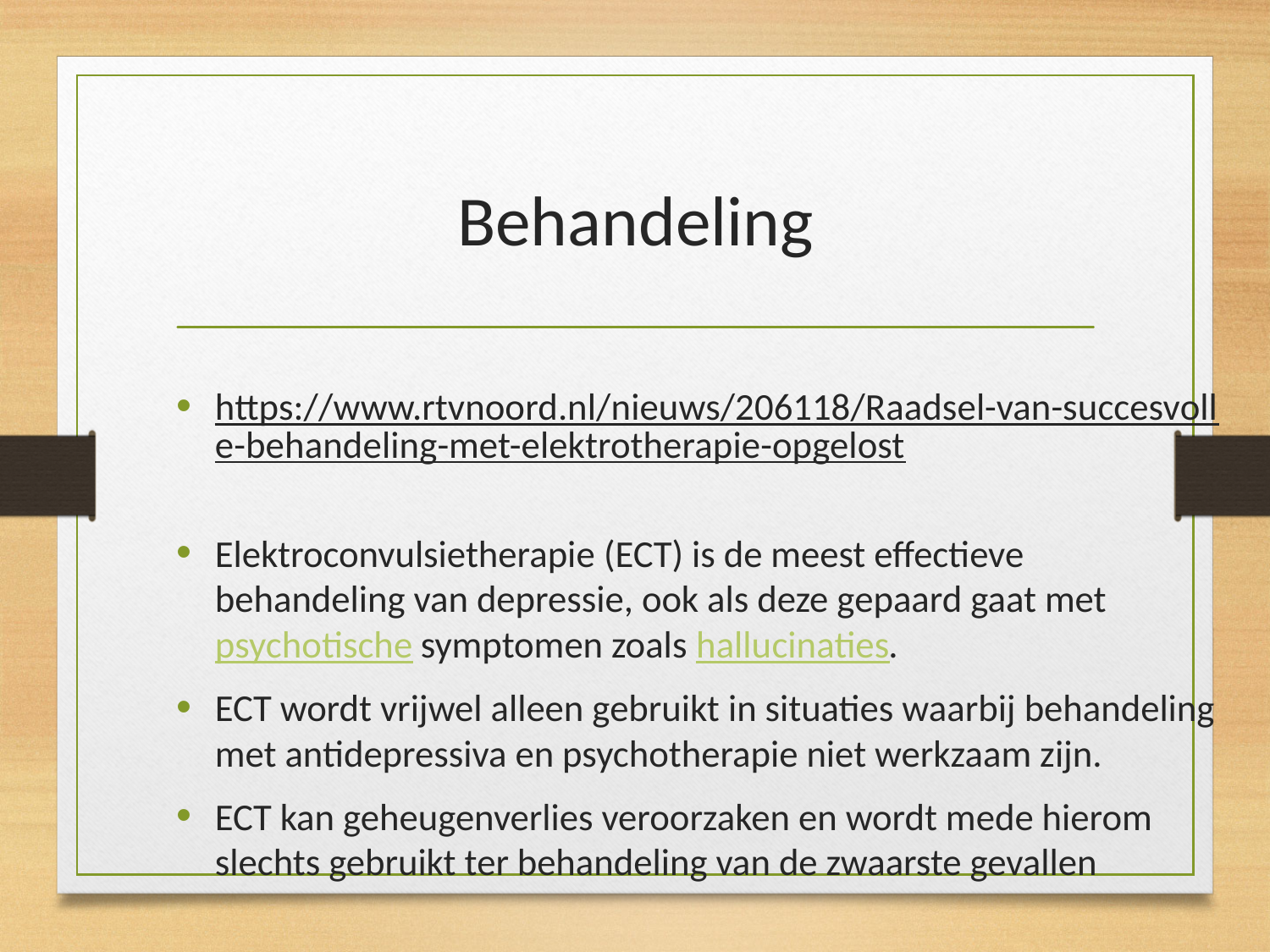

# Behandeling
https://www.rtvnoord.nl/nieuws/206118/Raadsel-van-succesvolle-behandeling-met-elektrotherapie-opgelost
Elektroconvulsietherapie (ECT) is de meest effectieve behandeling van depressie, ook als deze gepaard gaat met psychotische symptomen zoals hallucinaties.
ECT wordt vrijwel alleen gebruikt in situaties waarbij behandeling met antidepressiva en psychotherapie niet werkzaam zijn.
ECT kan geheugenverlies veroorzaken en wordt mede hierom slechts gebruikt ter behandeling van de zwaarste gevallen